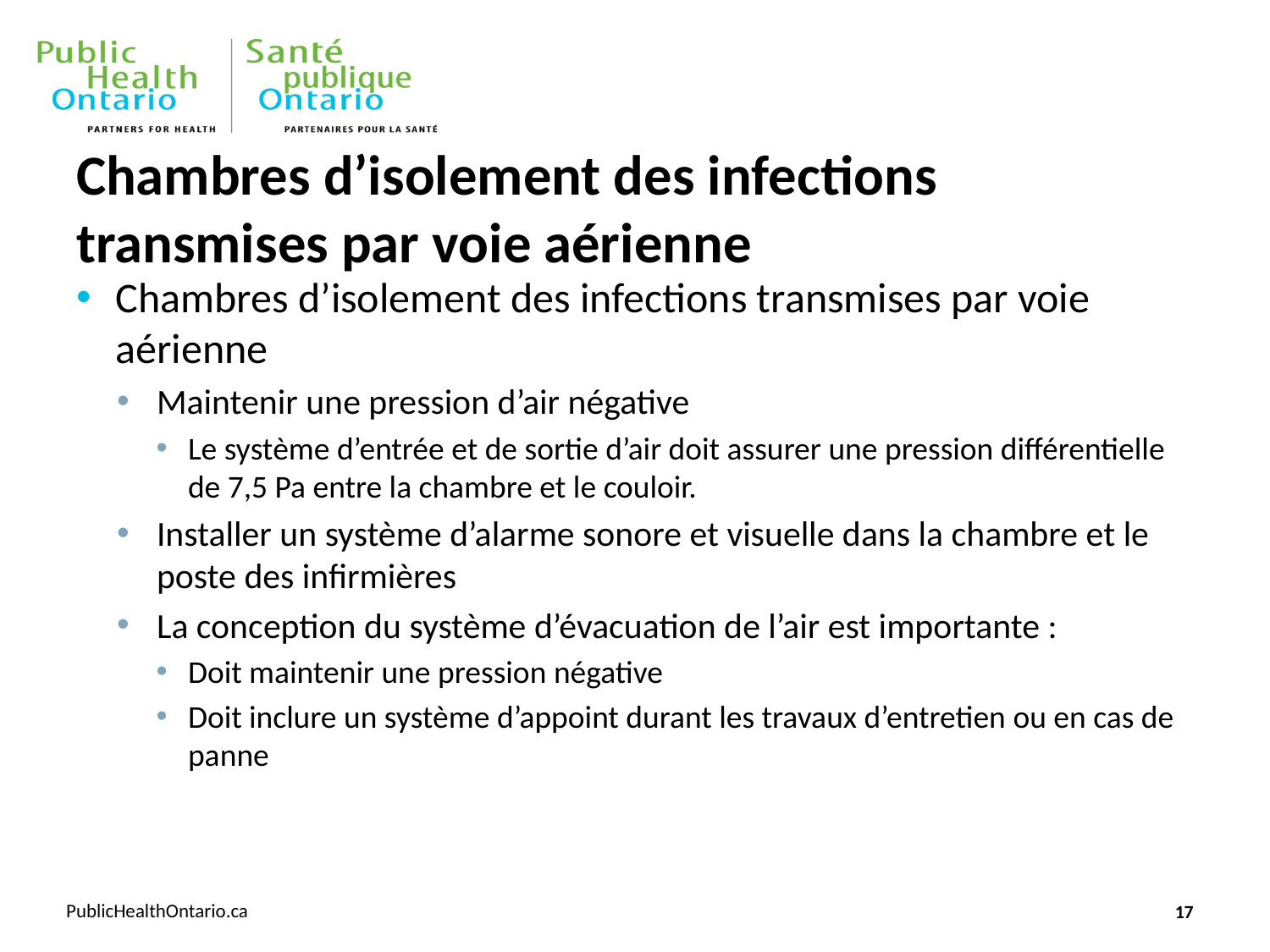

# Chambres d’isolement des infections transmises par voie aérienne
Chambres d’isolement des infections transmises par voie aérienne
Maintenir une pression d’air négative
Le système d’entrée et de sortie d’air doit assurer une pression différentielle de 7,5 Pa entre la chambre et le couloir.
Installer un système d’alarme sonore et visuelle dans la chambre et le poste des infirmières
La conception du système d’évacuation de l’air est importante :
Doit maintenir une pression négative
Doit inclure un système d’appoint durant les travaux d’entretien ou en cas de panne

17